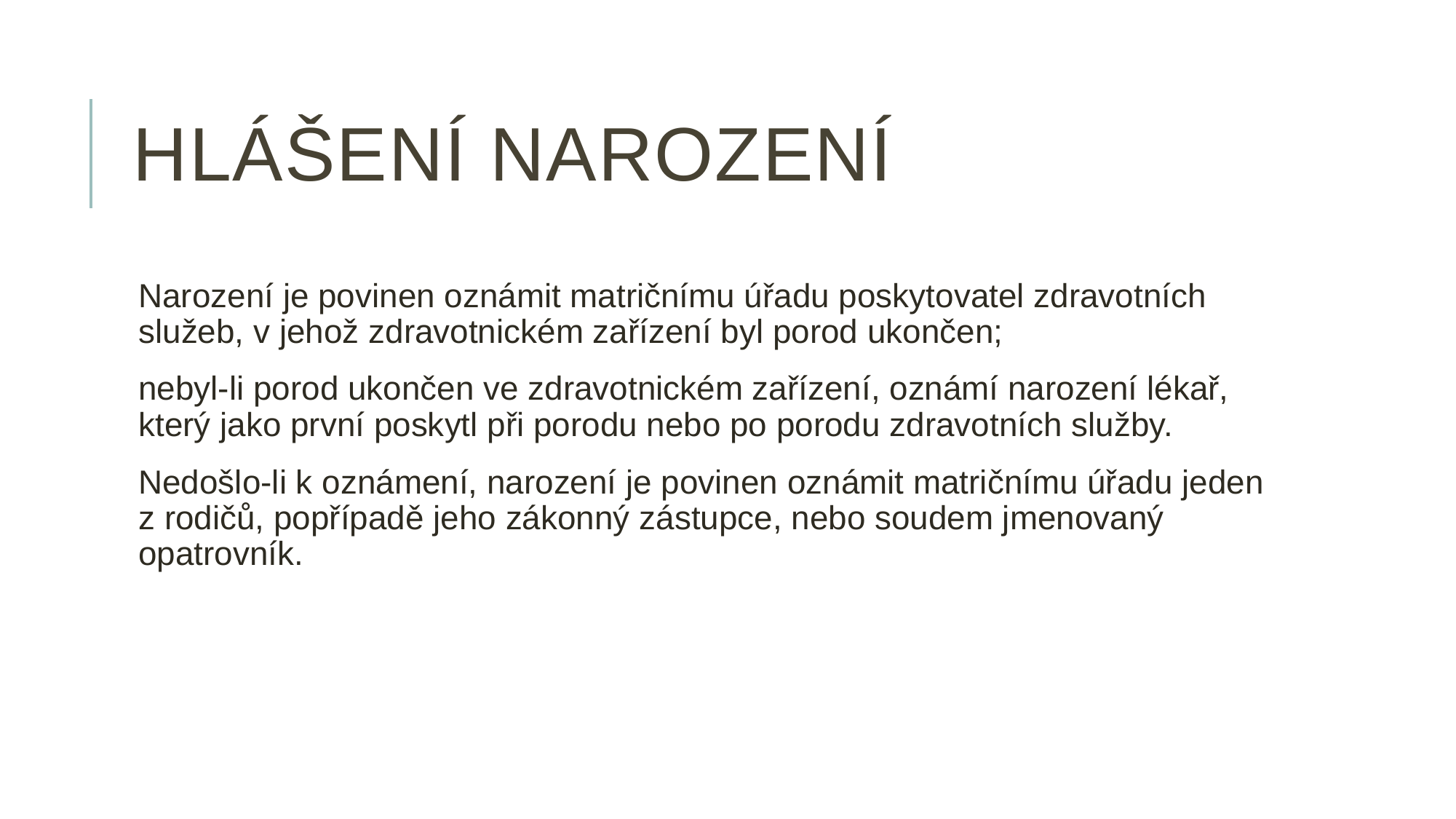

# Hlášení narození
Narození je povinen oznámit matričnímu úřadu poskytovatel zdravotních služeb, v jehož zdravotnickém zařízení byl porod ukončen;
nebyl-li porod ukončen ve zdravotnickém zařízení, oznámí narození lékař, který jako první poskytl při porodu nebo po porodu zdravotních služby.
Nedošlo-li k oznámení, narození je povinen oznámit matričnímu úřadu jeden z rodičů, popřípadě jeho zákonný zástupce, nebo soudem jmenovaný opatrovník.